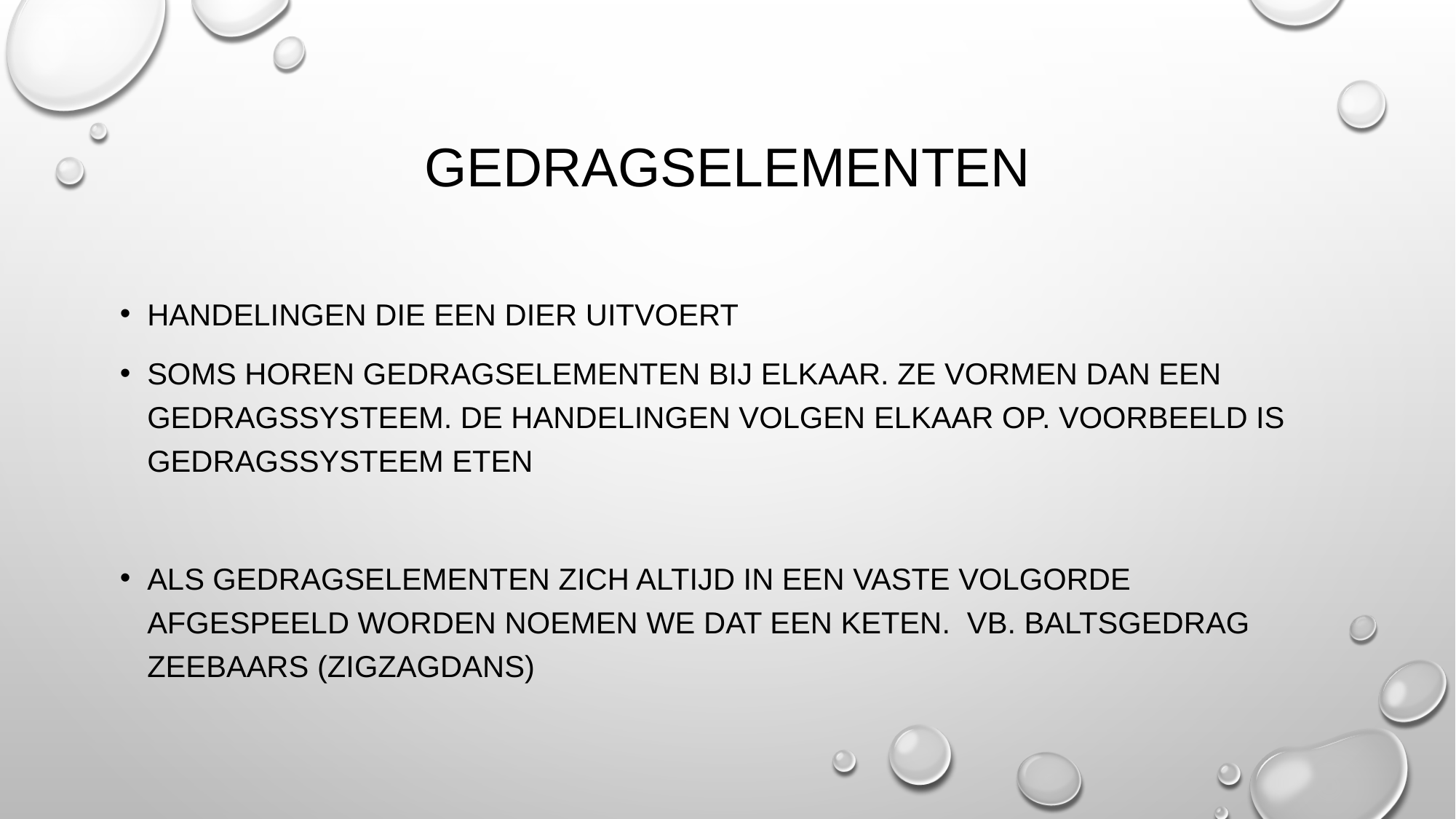

# gedragselementen
Handelingen die een dier uitvoert
Soms horen gedragselementen bij elkaar. Ze vormen dan een gedragssysteem. De handelingen volgen elkaar op. Voorbeeld is gedragssysteem eten

Als gedragselementen zich altijd in een vaste volgorde afgespeeld worden noemen we dat een keten.  Vb. baltsgedrag zeebaars (zigzagdans)